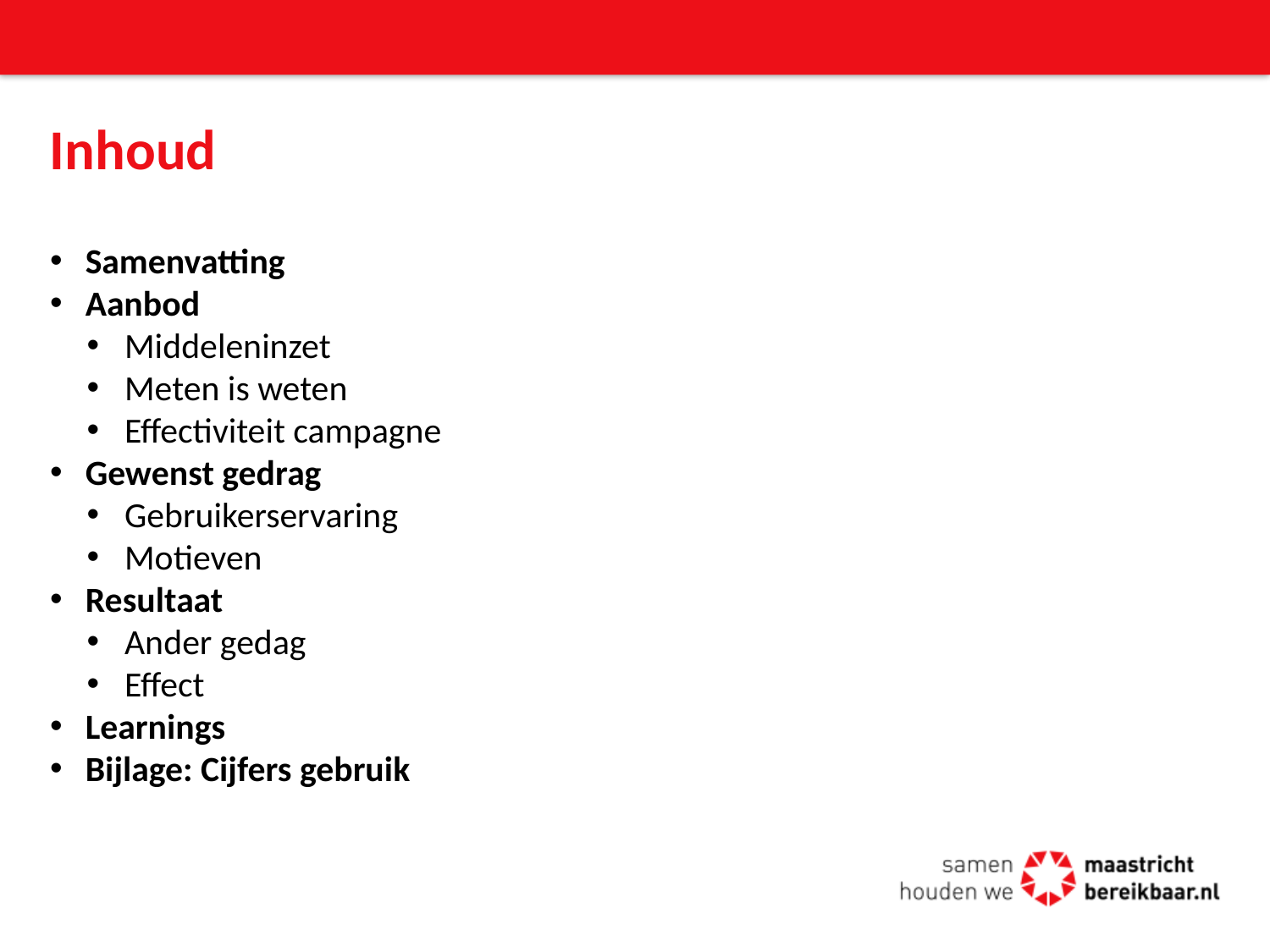

# Inhoud
Samenvatting
Aanbod
Middeleninzet
Meten is weten
Effectiviteit campagne
Gewenst gedrag
Gebruikerservaring
Motieven
Resultaat
Ander gedag
Effect
Learnings
Bijlage: Cijfers gebruik